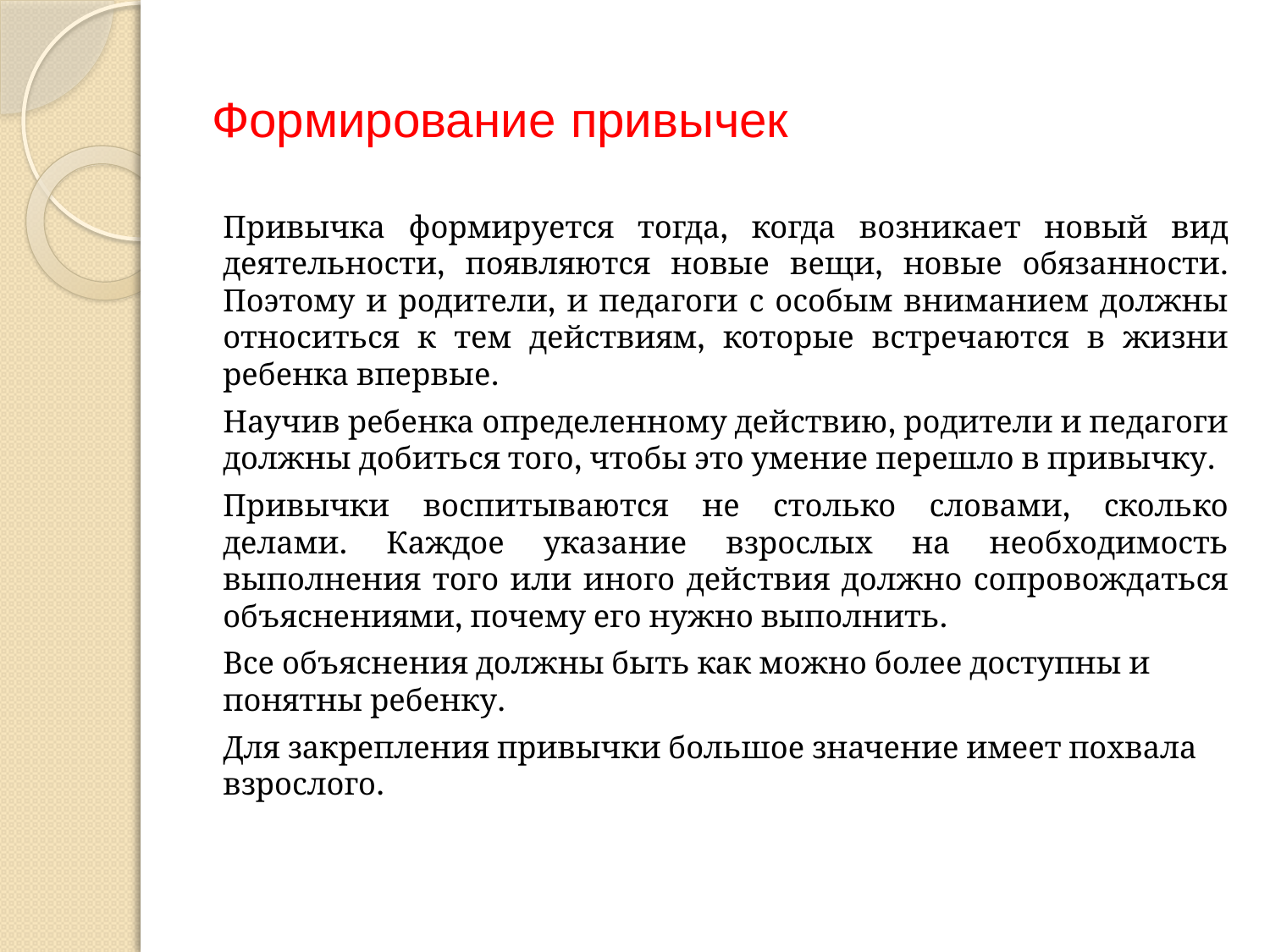

# Формирование привычек
Привычка формируется тогда, когда возникает новый вид деятельности, появляются новые вещи, новые обязанности. Поэтому и родители, и педагоги с особым вниманием должны относиться к тем действиям, которые встречаются в жизни ребенка впервые.
Научив ребенка определенному действию, родители и педагоги должны добиться того, чтобы это умение перешло в привычку.
Привычки воспитываются не столько словами, сколько делами. Каждое указание взрослых на необходимость выполнения того или иного действия должно сопровождаться объяснениями, почему его нужно выполнить.
Все объяснения должны быть как можно более доступны и понятны ребенку.
Для закрепления привычки большое значение имеет похвала взрослого.